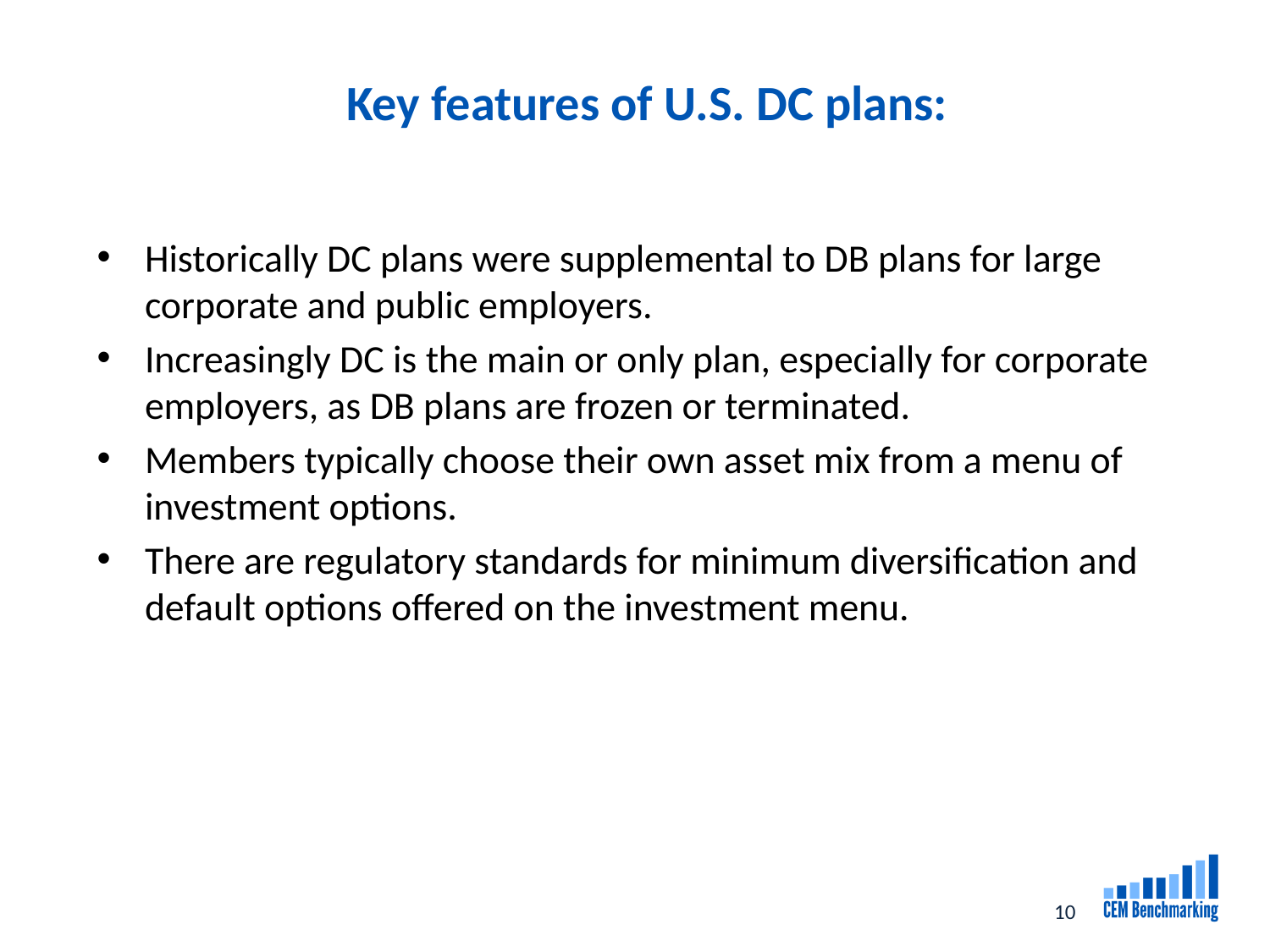

# Key features of U.S. DC plans:

Historically DC plans were supplemental to DB plans for large corporate and public employers.
Increasingly DC is the main or only plan, especially for corporate employers, as DB plans are frozen or terminated.
Members typically choose their own asset mix from a menu of investment options.
There are regulatory standards for minimum diversification and default options offered on the investment menu.
10